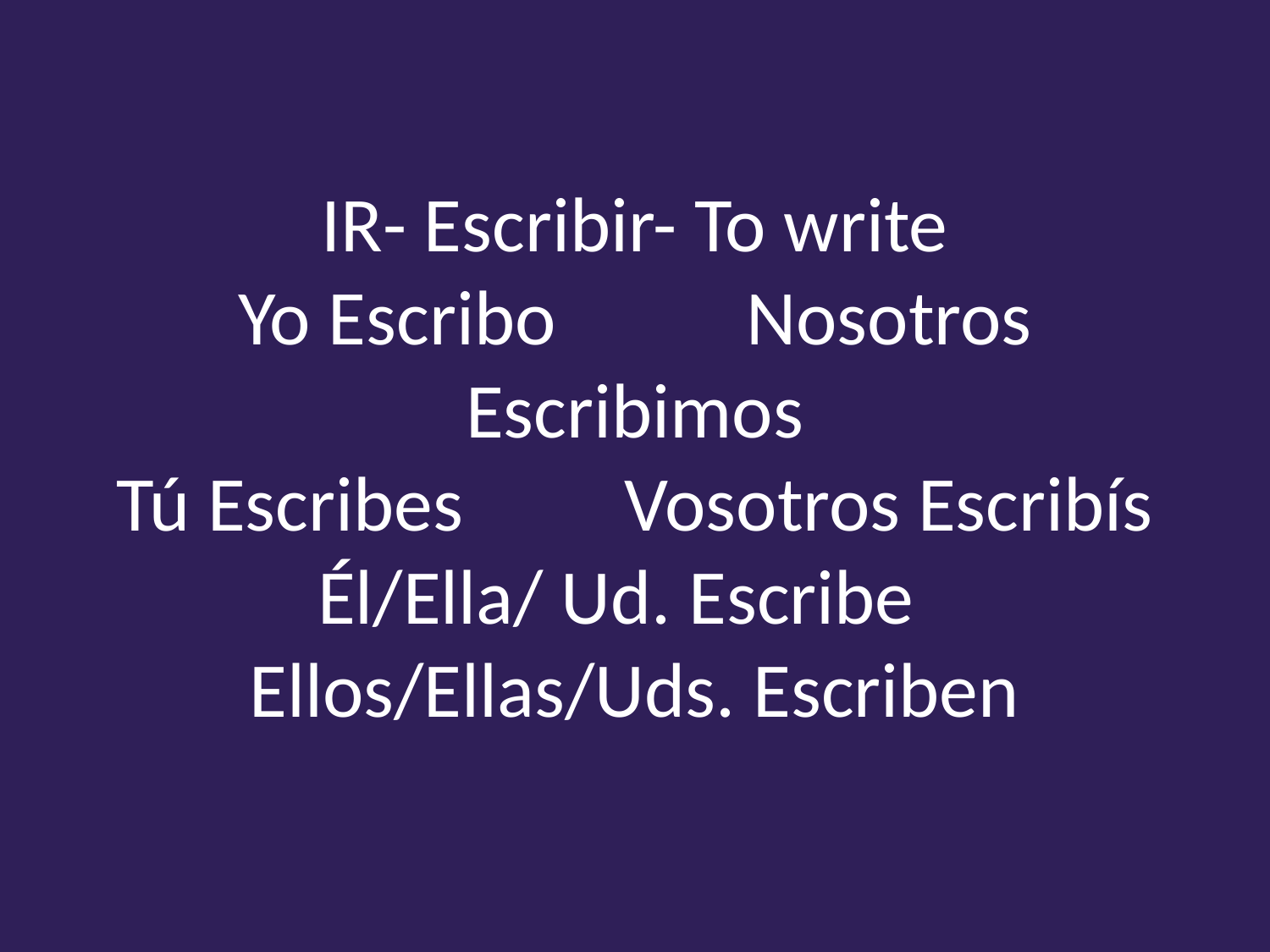

# IR- Escribir- To write Yo Escribo		Nosotros Escribimos Tú Escribes		Vosotros Escribís Él/Ella/ Ud. Escribe Ellos/Ellas/Uds. Escriben